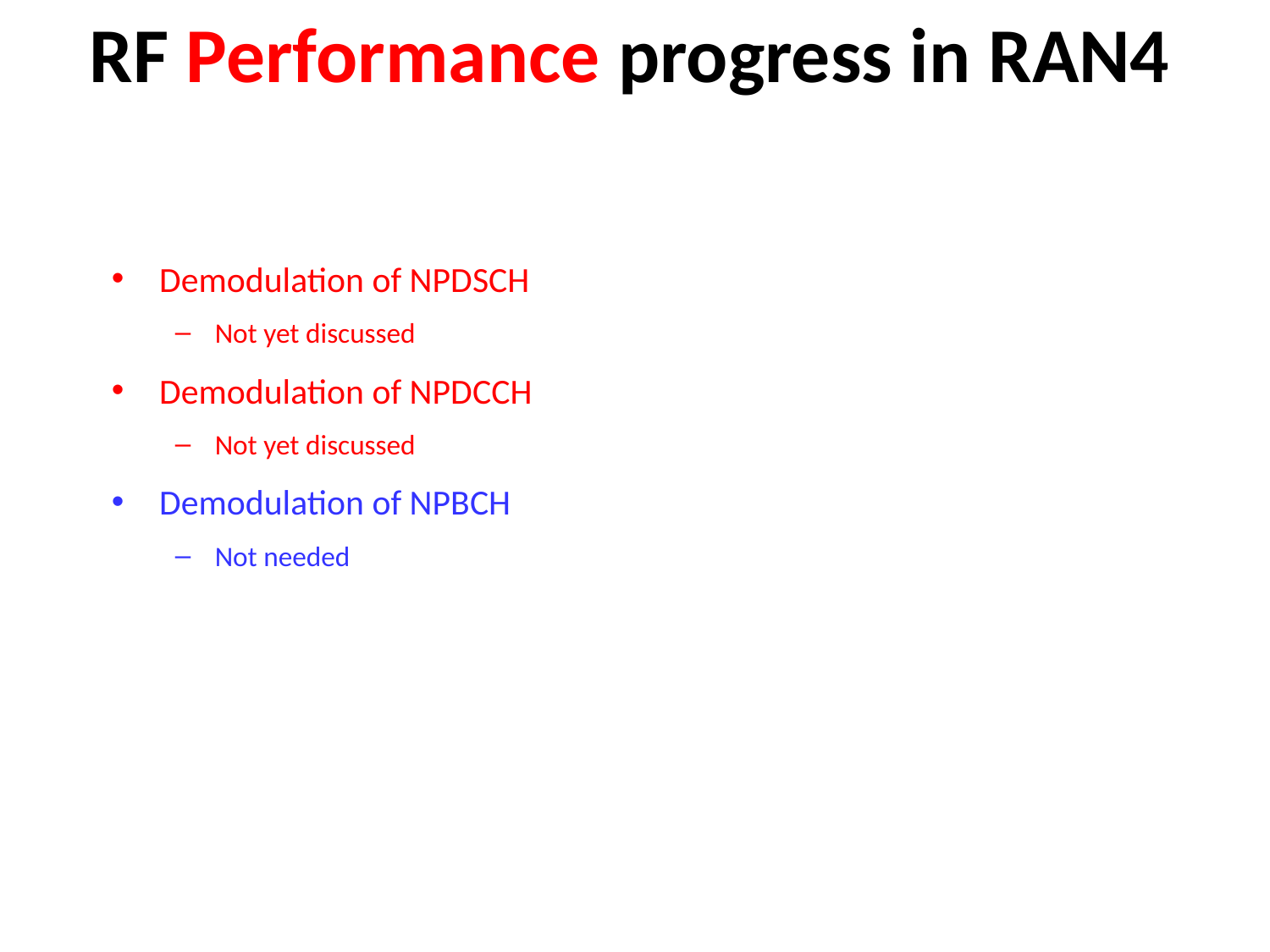

# RF Performance progress in RAN4
Demodulation of NPDSCH
Not yet discussed
Demodulation of NPDCCH
Not yet discussed
Demodulation of NPBCH
Not needed